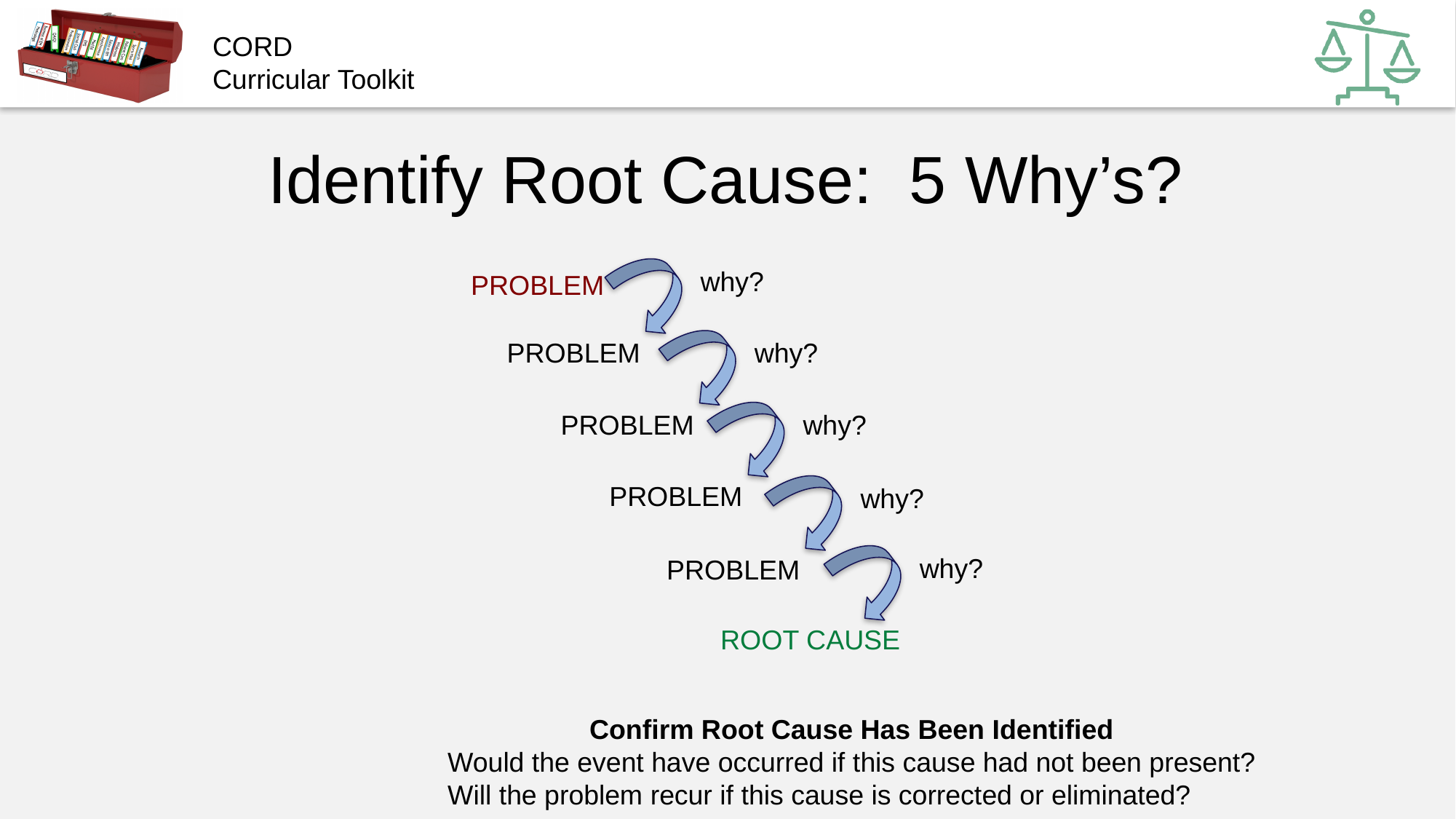

# Identify Root Cause:  5 Why’s?

why?
PROBLEM

PROBLEM
why?

why?
PROBLEM

PROBLEM
why?

why?
PROBLEM
ROOT CAUSE
Confirm Root Cause Has Been Identified
Would the event have occurred if this cause had not been present?
Will the problem recur if this cause is corrected or eliminated?